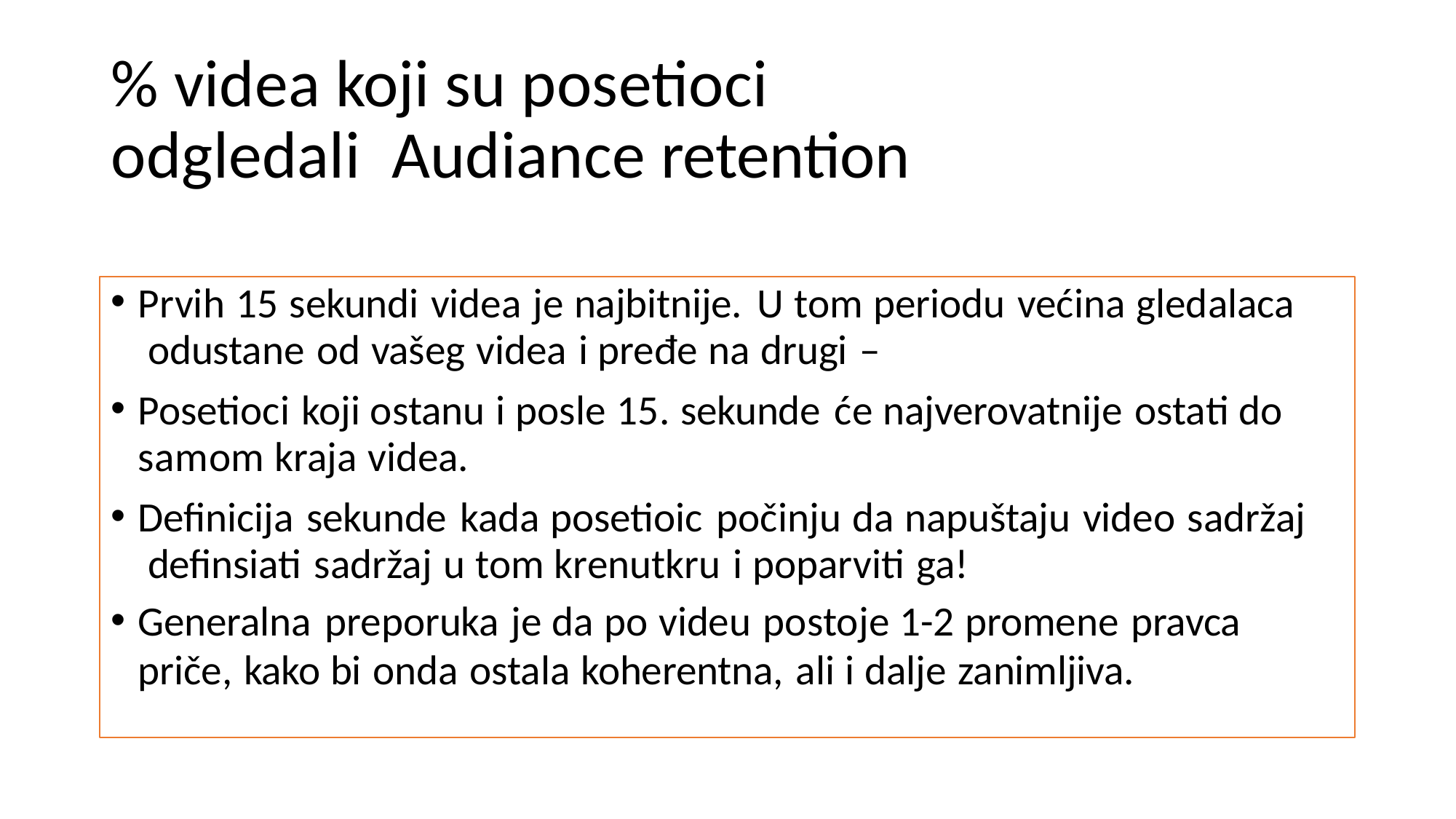

# % videa koji su posetioci odgledali  Audiance retention
Prvih 15 sekundi videa je najbitnije. U tom periodu većina gledalaca  odustane od vašeg videa i pređe na drugi –
Posetioci koji ostanu i posle 15. sekunde će najverovatnije ostati do  samom kraja videa.
Definicija sekunde kada posetioic počinju da napuštaju video sadržaj  definsiati sadržaj u tom krenutkru i poparviti ga!
Generalna preporuka je da po videu postoje 1-2 promene pravca
priče, kako bi onda ostala koherentna, ali i dalje zanimljiva.